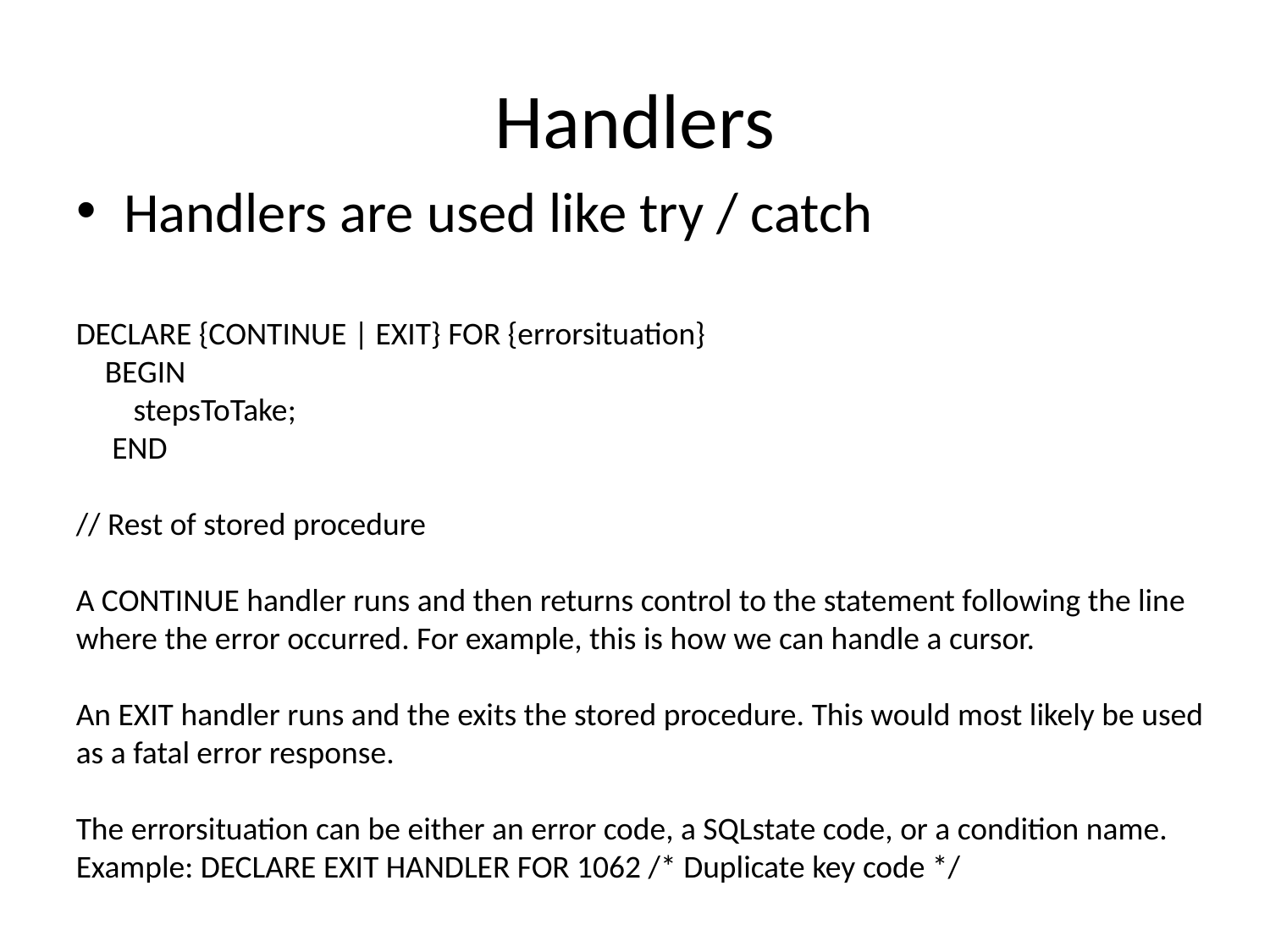

# Handlers
Handlers are used like try / catch
DECLARE {CONTINUE | EXIT} FOR {errorsituation}
    BEGIN
        stepsToTake;
     END

// Rest of stored procedure

A CONTINUE handler runs and then returns control to the statement following the line where the error occurred. For example, this is how we can handle a cursor.

An EXIT handler runs and the exits the stored procedure. This would most likely be used as a fatal error response.

The errorsituation can be either an error code, a SQLstate code, or a condition name.
Example: DECLARE EXIT HANDLER FOR 1062 /* Duplicate key code */